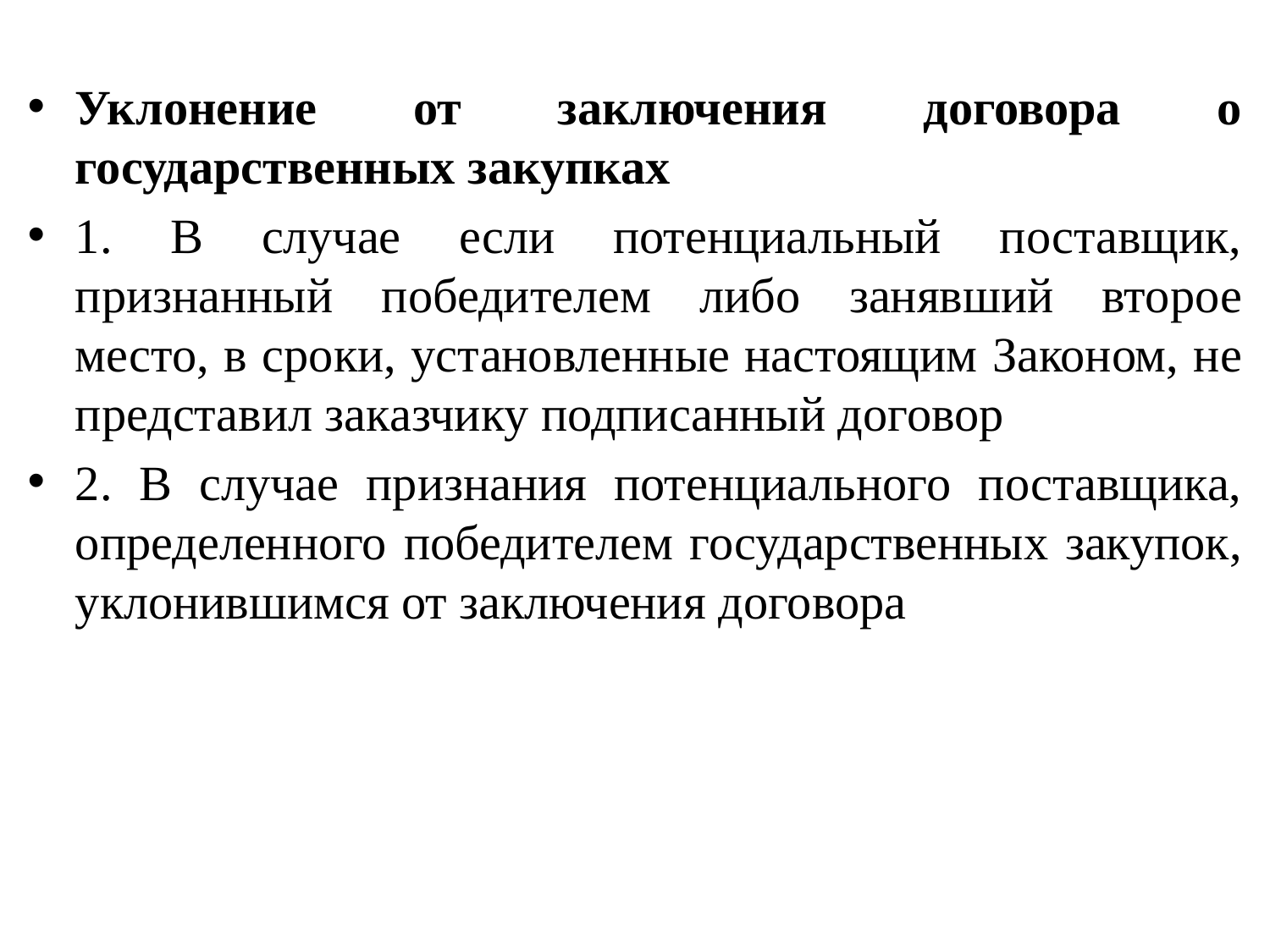

Уклонение от заключения договора о государственных закупках
1. В случае если потенциальный поставщик, признанный победителем либо занявший второе место, в сроки, установленные настоящим Законом, не представил заказчику подписанный договор
2. В случае признания потенциального поставщика, определенного победителем государственных закупок, уклонившимся от заключения договора